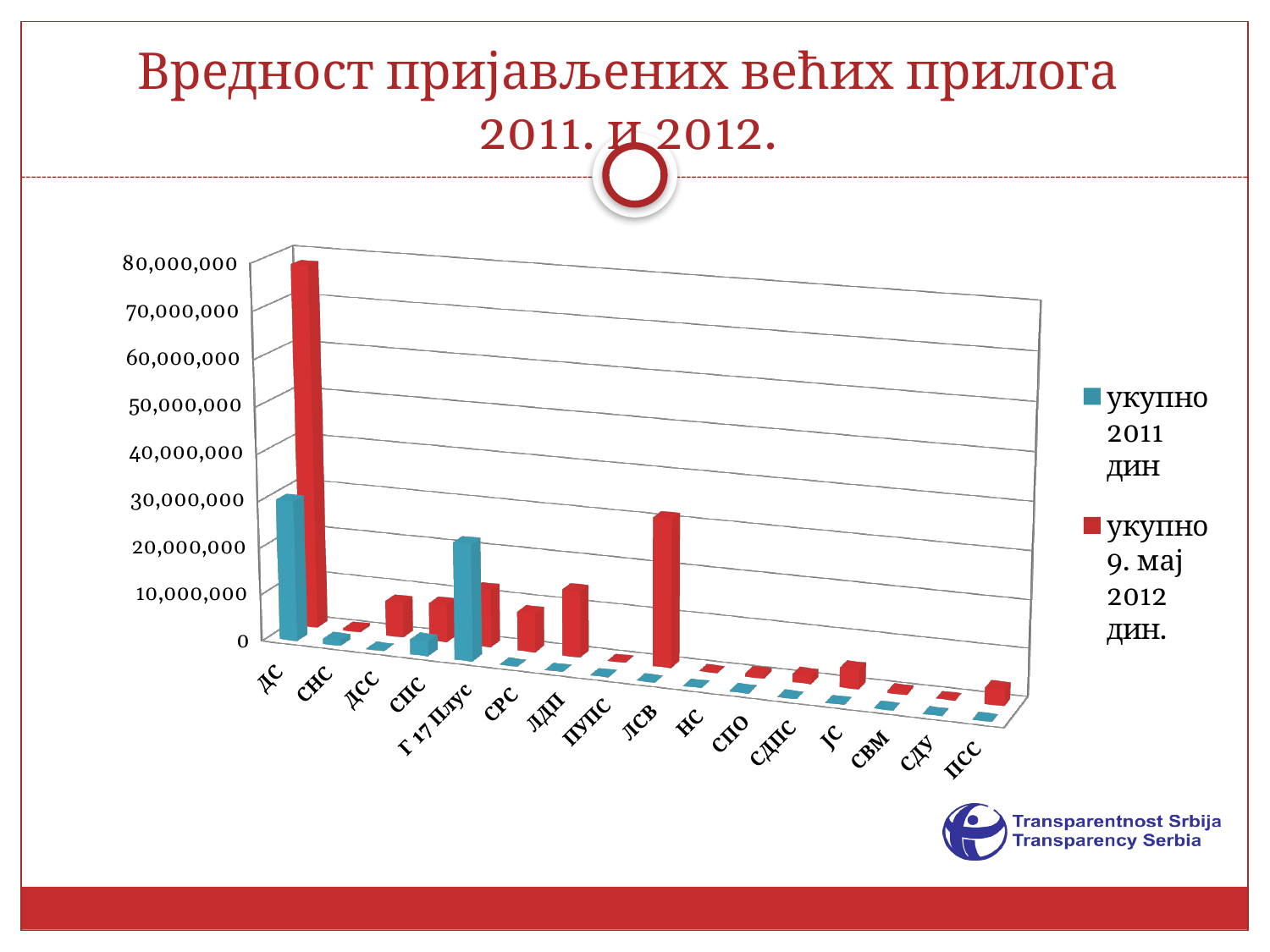

# Вредност пријављених већих прилога 2011. и 2012.

[unsupported chart]